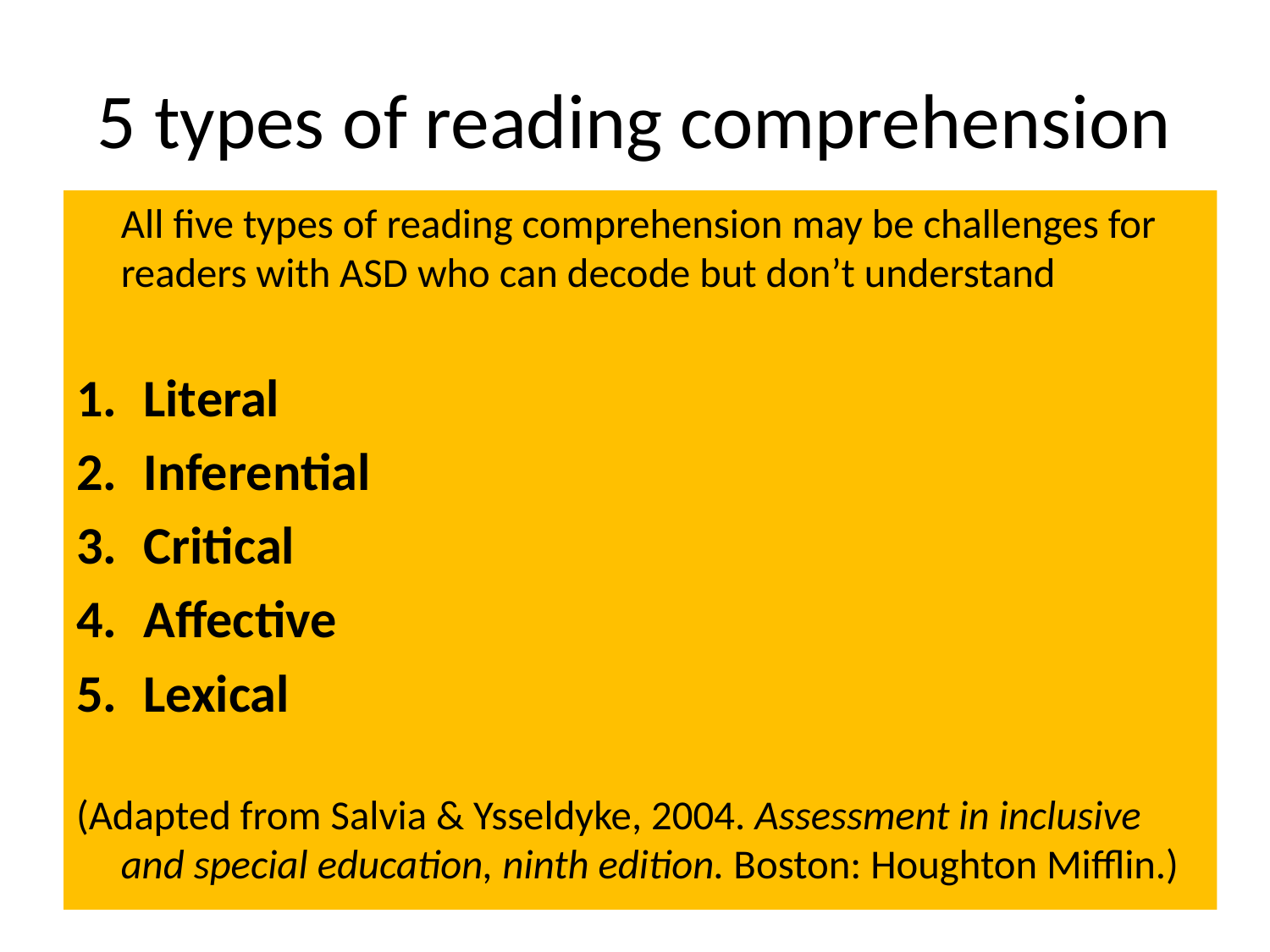

# 5 types of reading comprehension
	All five types of reading comprehension may be challenges for readers with ASD who can decode but don’t understand

Literal
Inferential
Critical
Affective
Lexical

(Adapted from Salvia & Ysseldyke, 2004. Assessment in inclusive and special education, ninth edition. Boston: Houghton Mifflin.)